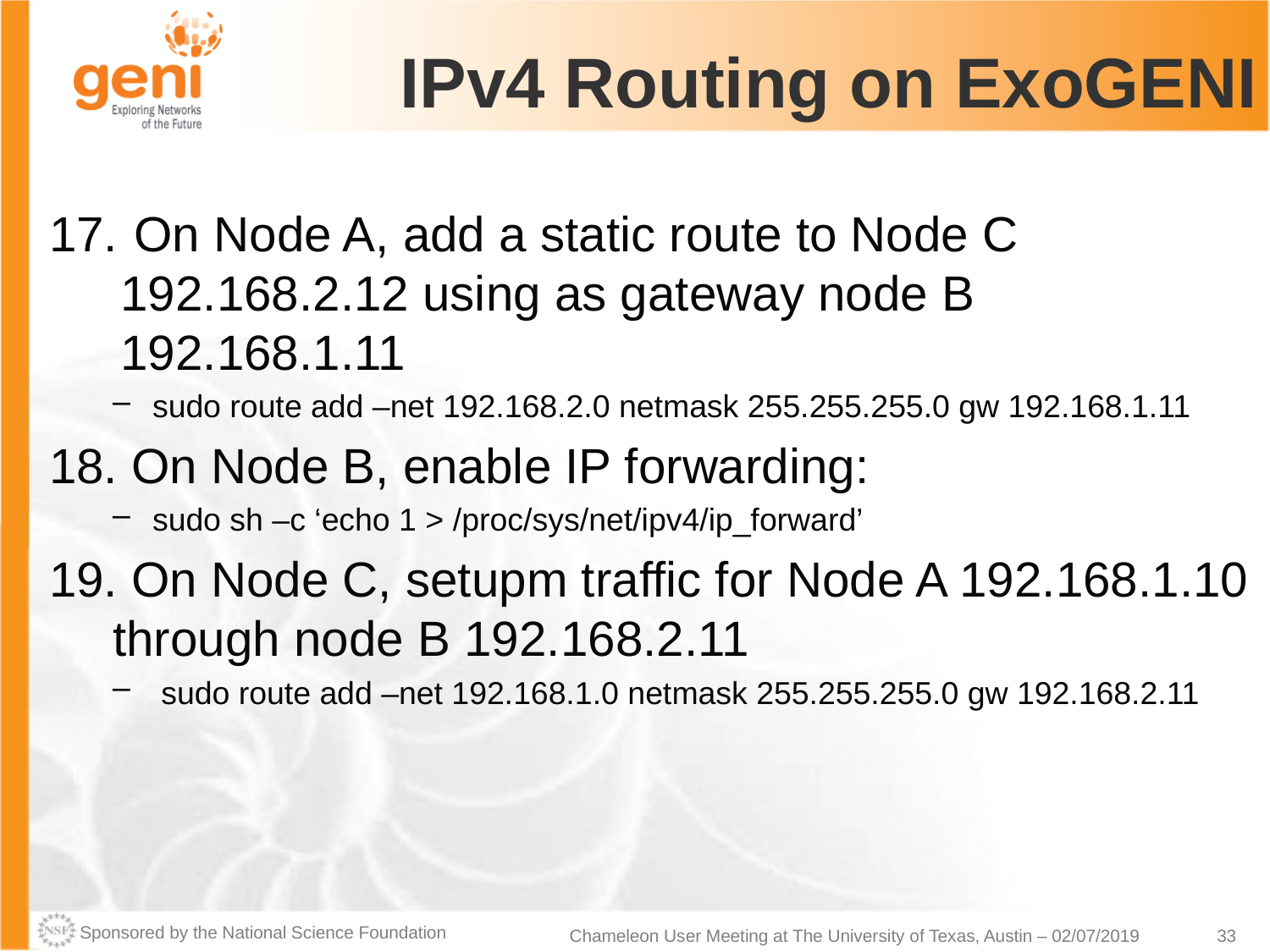

# IPv4 Routing on ExoGENI
 On Node A, add a static route to Node C 192.168.2.12 using as gateway node B 192.168.1.11
sudo route add –net 192.168.2.0 netmask 255.255.255.0 gw 192.168.1.11
 On Node B, enable IP forwarding:
sudo sh –c ‘echo 1 > /proc/sys/net/ipv4/ip_forward’
 On Node C, setupm traffic for Node A 192.168.1.10 through node B 192.168.2.11
 sudo route add –net 192.168.1.0 netmask 255.255.255.0 gw 192.168.2.11